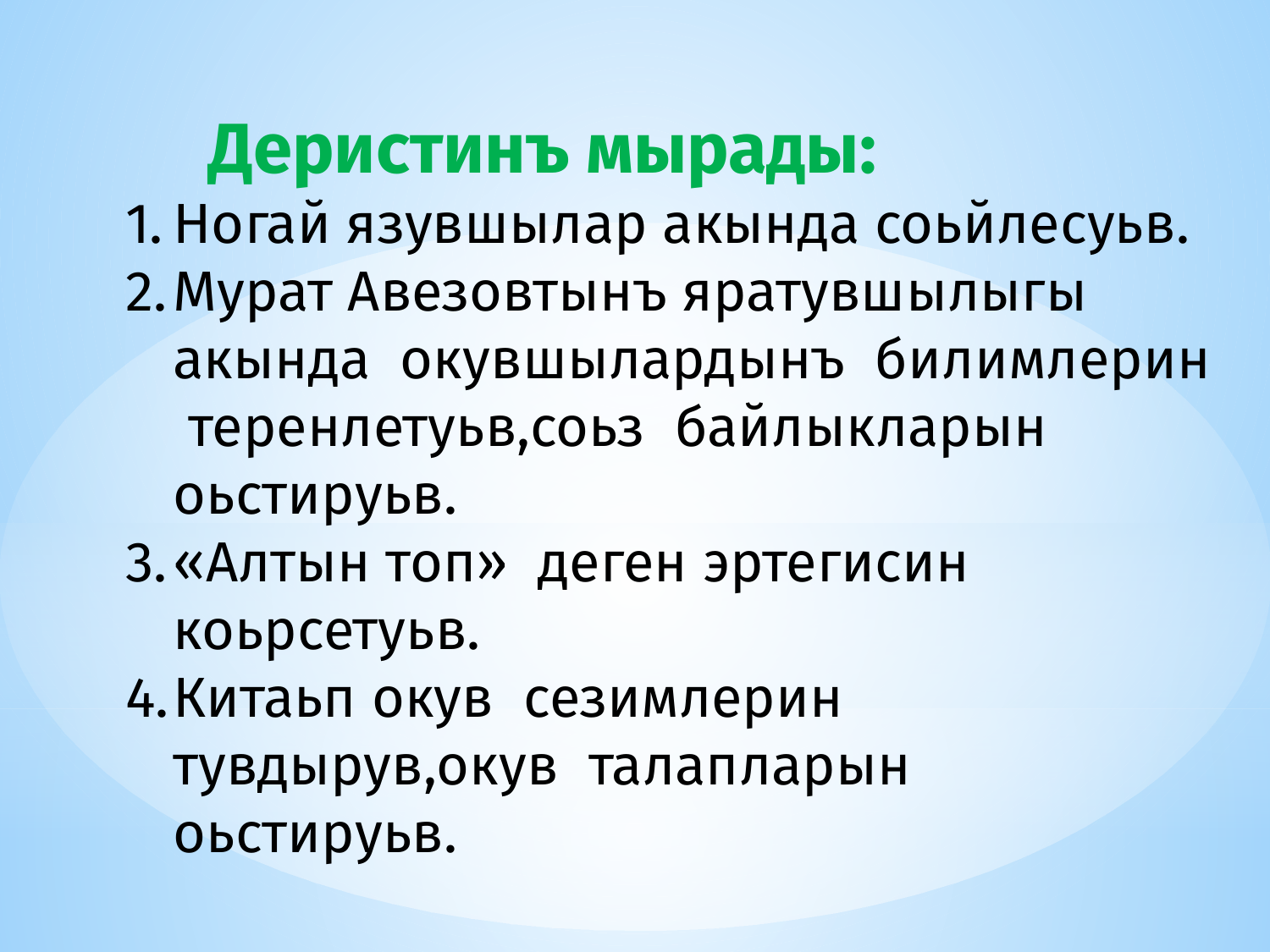

Деристинъ мырады:
Ногай язувшылар акында соьйлесуьв.
Мурат Авезовтынъ яратувшылыгы  акында  окувшылардынъ  билимлерин  теренлетуьв,соьз  байлыкларын  оьстируьв.
«Алтын топ»  деген эртегисин коьрсетуьв.
Китаьп окув  сезимлерин тувдырув,окув  талапларын  оьстируьв.